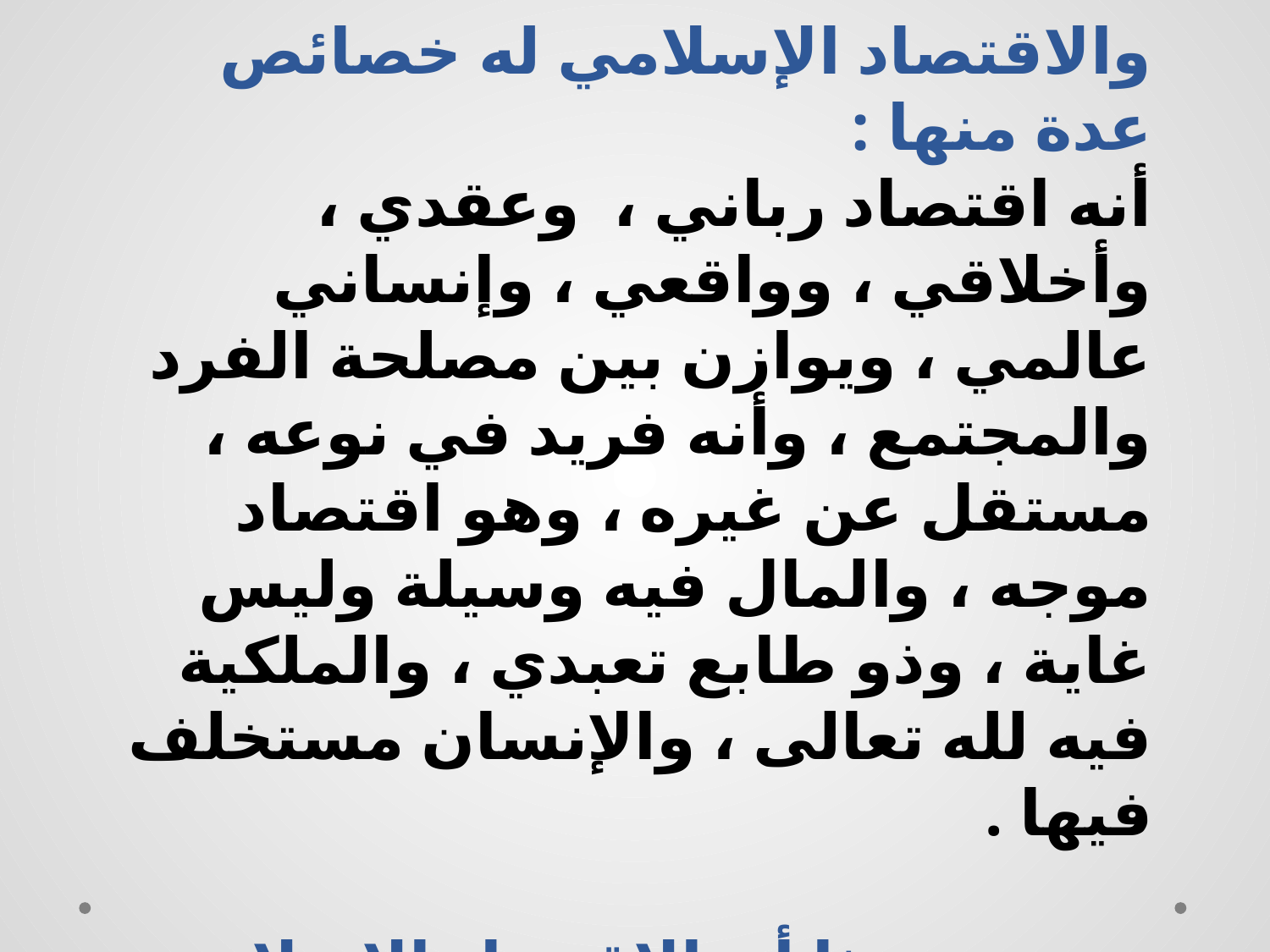

والاقتصاد الإسلامي له خصائص عدة منها :
أنه اقتصاد رباني ،  وعقدي ، وأخلاقي ، وواقعي ، وإنساني عالمي ، ويوازن بين مصلحة الفرد والمجتمع ، وأنه فريد في نوعه ، مستقل عن غيره ، وهو اقتصاد موجه ، والمال فيه وسيلة وليس غاية ، وذو طابع تعبدي ، والملكية فيه لله تعالى ، والإنسان مستخلف فيها .

و معنى هذا أن الاقتصاد الاسلامي في جملته مصدره الوحي ، أو الاجتهاد في ضوئه وهذه الخصيصة لا توجد في أي مذهب اقتصادي آخر، فكل المذاهب الاخرى من وضع البشر.